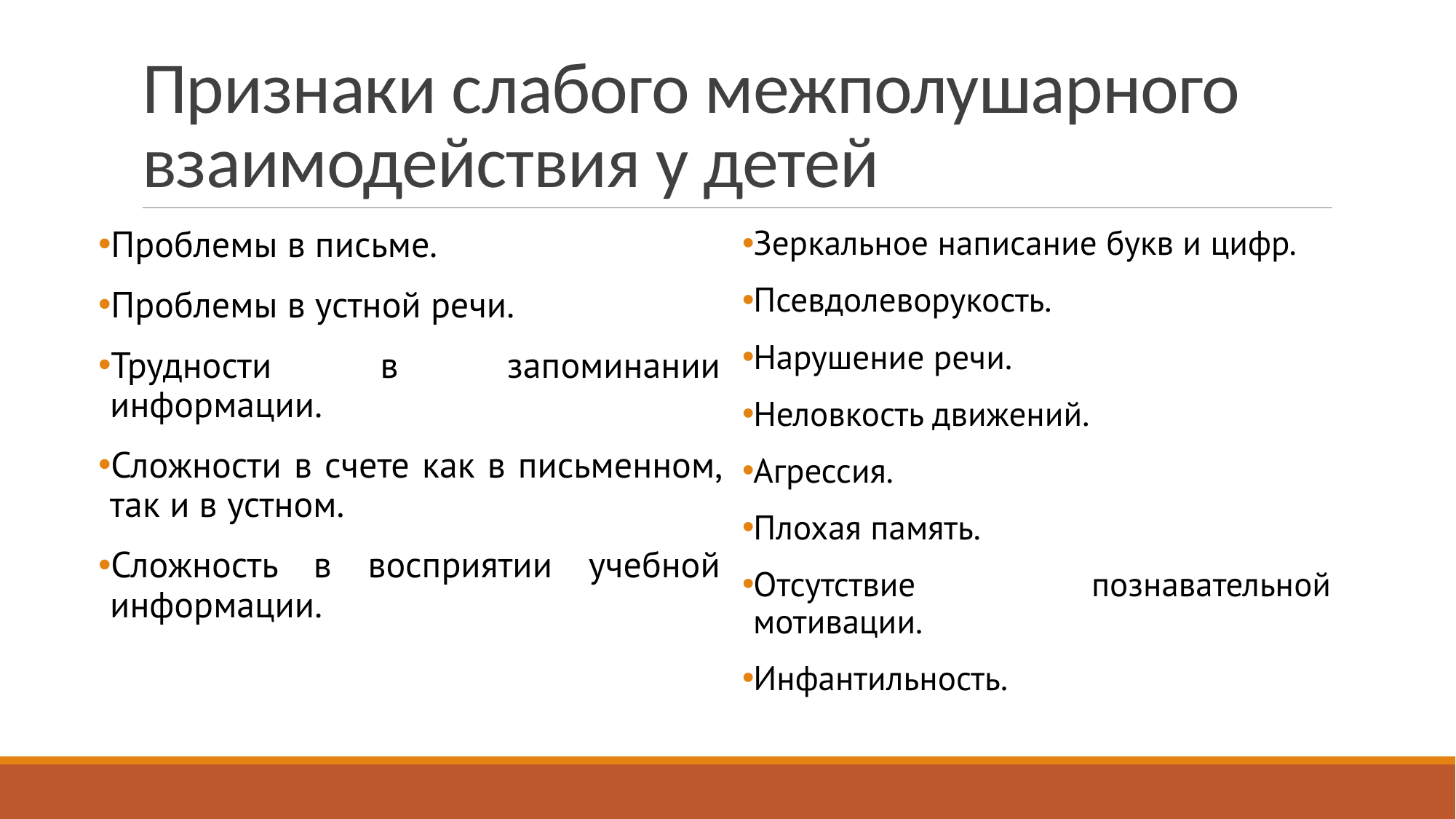

# Признаки слабого межполушарного взаимодействия у детей
Проблемы в письме.
Проблемы в устной речи.
Трудности в запоминании информации.
Сложности в счете как в письменном, так и в устном.
Сложность в восприятии учебной информации.

Зеркальное написание букв и цифр.
Псевдолеворукость.
Нарушение речи.
Неловкость движений.
Агрессия.
Плохая память.
Отсутствие познавательной мотивации.
Инфантильность.